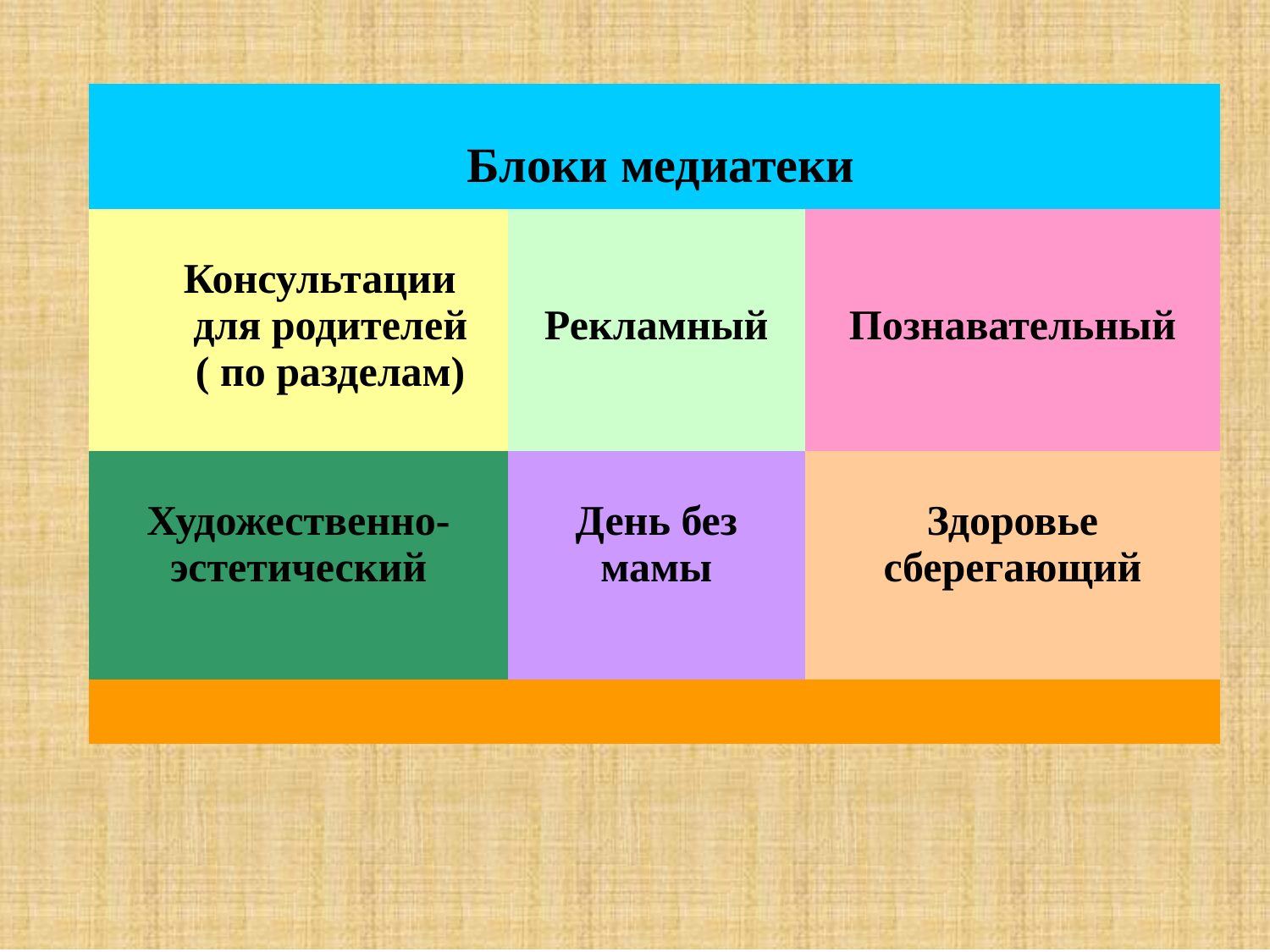

| Блоки медиатеки |  |  |
| --- | --- | --- |
| Консультации для родителей ( по разделам) | Рекламный | Познавательный |
| Художественно-эстетический | День без мамы | Здоровье сберегающий |
|  |  |  |